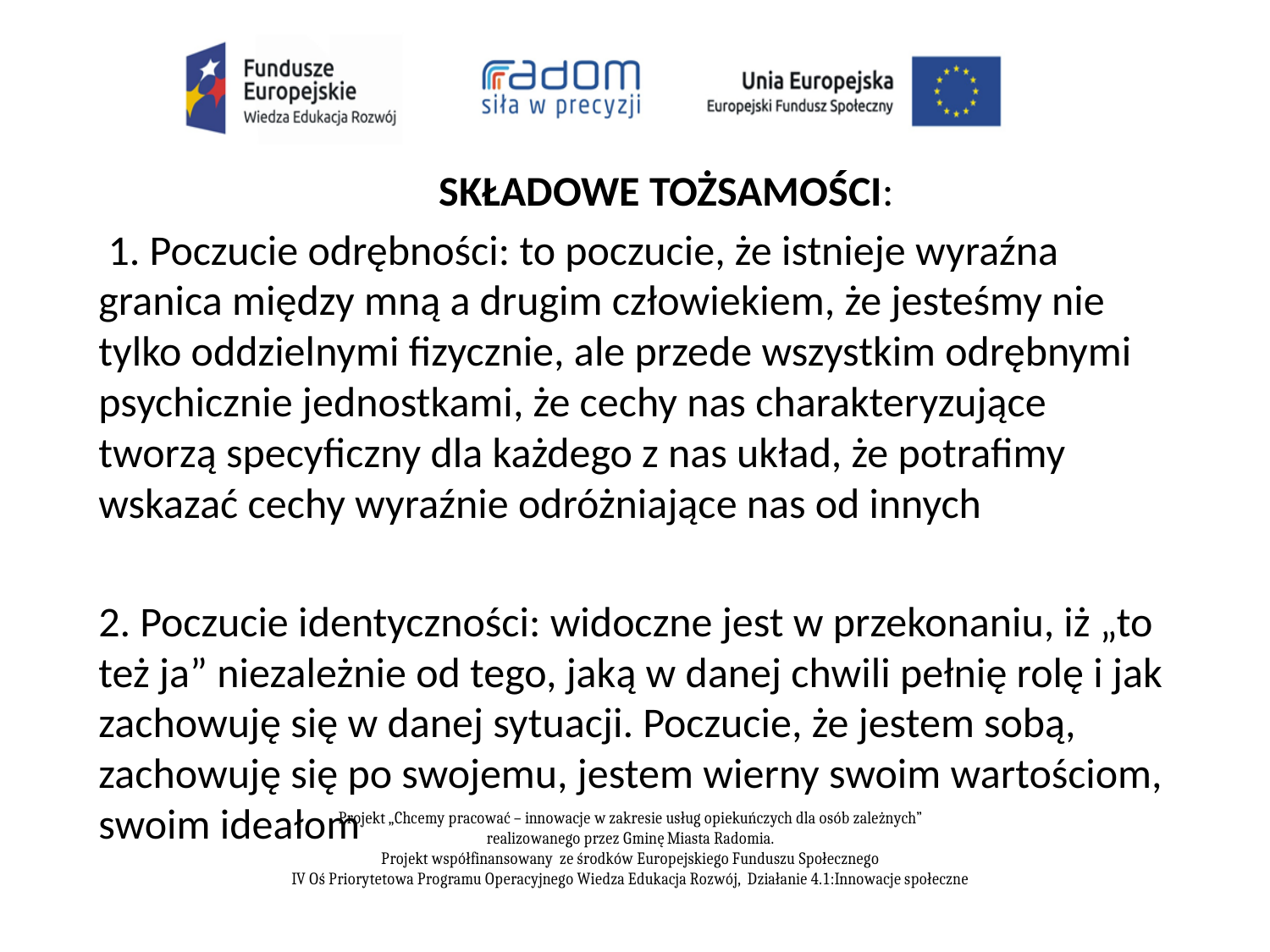

#

SKŁADOWE TOŻSAMOŚCI:
 1. Poczucie odrębności: to poczucie, że istnieje wyraźna granica między mną a drugim człowiekiem, że jesteśmy nie tylko oddzielnymi fizycznie, ale przede wszystkim odrębnymi psychicznie jednostkami, że cechy nas charakteryzujące tworzą specyficzny dla każdego z nas układ, że potrafimy wskazać cechy wyraźnie odróżniające nas od innych

2. Poczucie identyczności: widoczne jest w przekonaniu, iż „to też ja” niezależnie od tego, jaką w danej chwili pełnię rolę i jak zachowuję się w danej sytuacji. Poczucie, że jestem sobą, zachowuję się po swojemu, jestem wierny swoim wartościom, swoim ideałom